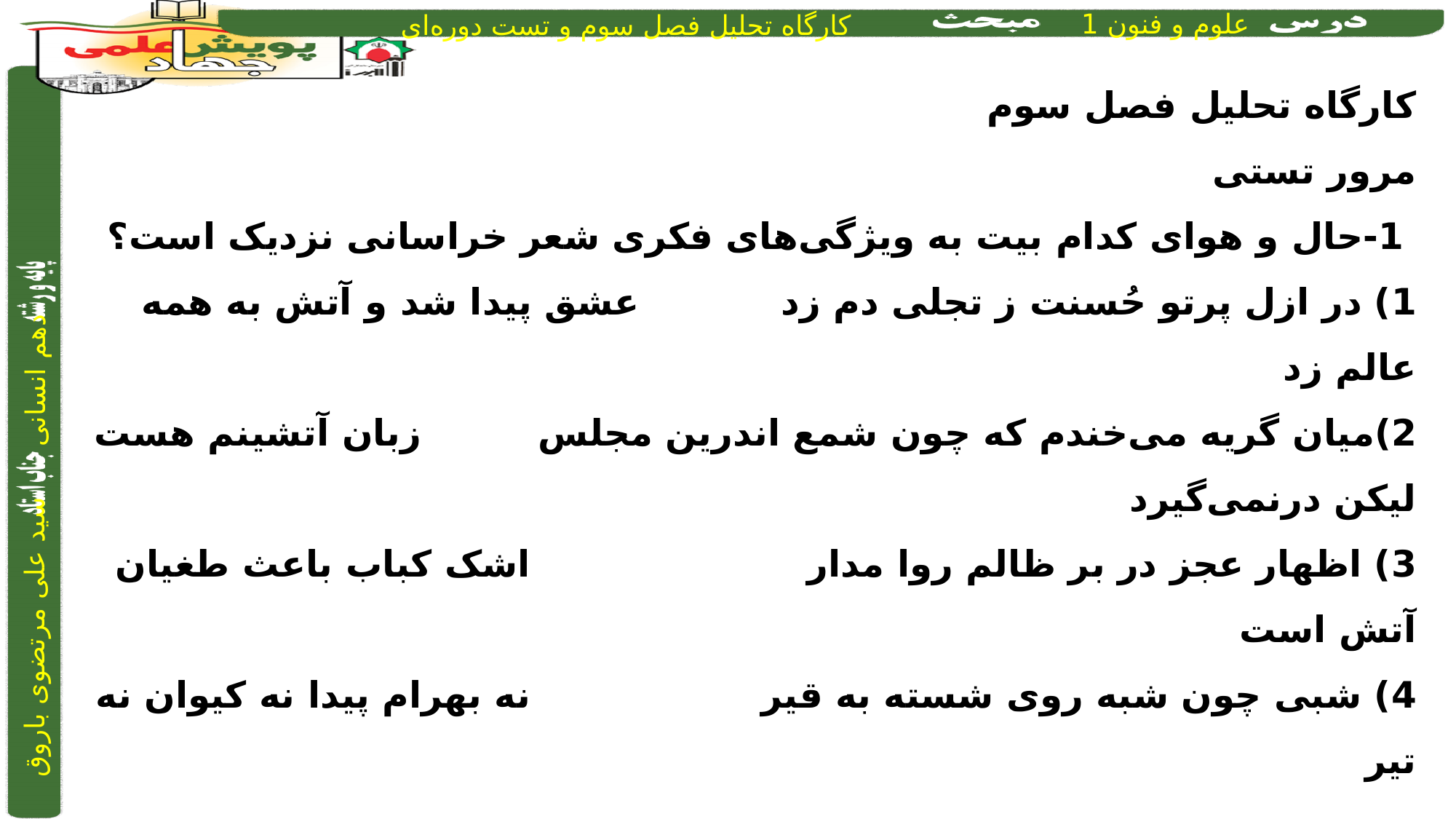

کارگاه تحلیل فصل سوم
مرور تستی
 1-حال و هوای کدام بیت به ویژگی‌های فکری شعر خراسانی نزدیک است؟
1) در ازل پرتو حُسنت ز تجلی دم زد			 عشق پیدا شد و آتش به همه عالم زد
2)میان گریه می‌خندم که چون شمع اندرین مجلس	 	 زبان آتشینم هست لیکن در‌نمی‌گیرد
3) اظهار عجز در بر ظالم روا مدار	 			 اشک کباب باعث طغیان آتش است
4) شبی چون شبه روی شسته به قیر	 		 نه بهرام پیدا نه کیوان نه تیر

4